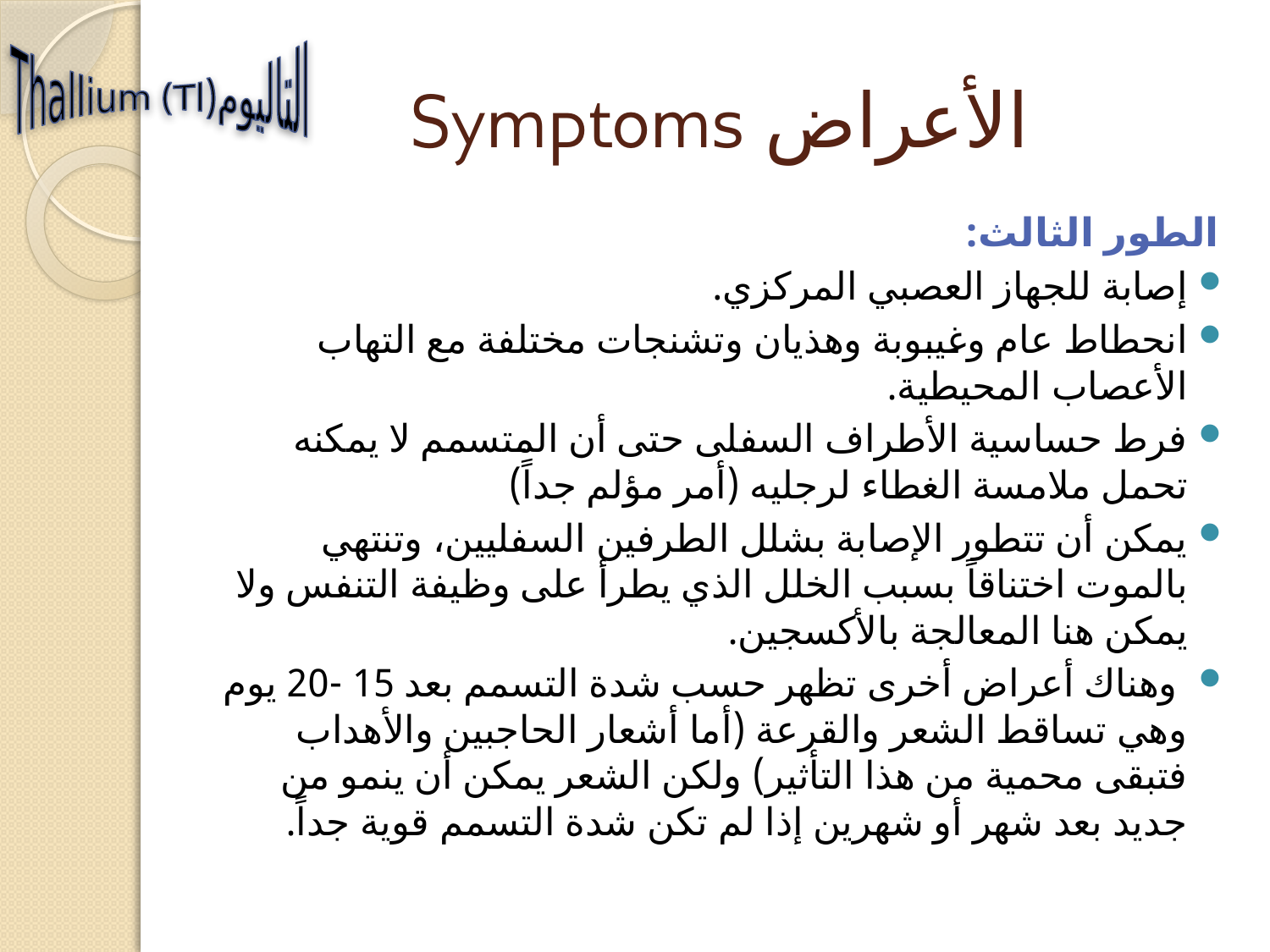

التاليوم
Thallium (Tl)
# الأعراض Symptoms
الطور الثالث:
إصابة للجهاز العصبي المركزي.
انحطاط عام وغيبوبة وهذيان وتشنجات مختلفة مع التهاب الأعصاب المحيطية.
فرط حساسية الأطراف السفلى حتى أن المتسمم لا يمكنه تحمل ملامسة الغطاء لرجليه (أمر مؤلم جداً)
يمكن أن تتطور الإصابة بشلل الطرفين السفليين، وتنتهي بالموت اختناقاً بسبب الخلل الذي يطرأ على وظيفة التنفس ولا يمكن هنا المعالجة بالأكسجين.
 وهناك أعراض أخرى تظهر حسب شدة التسمم بعد 15 -20 يوم وهي تساقط الشعر والقرعة (أما أشعار الحاجبين والأهداب فتبقى محمية من هذا التأثير) ولكن الشعر يمكن أن ينمو من جديد بعد شهر أو شهرين إذا لم تكن شدة التسمم قوية جداً.